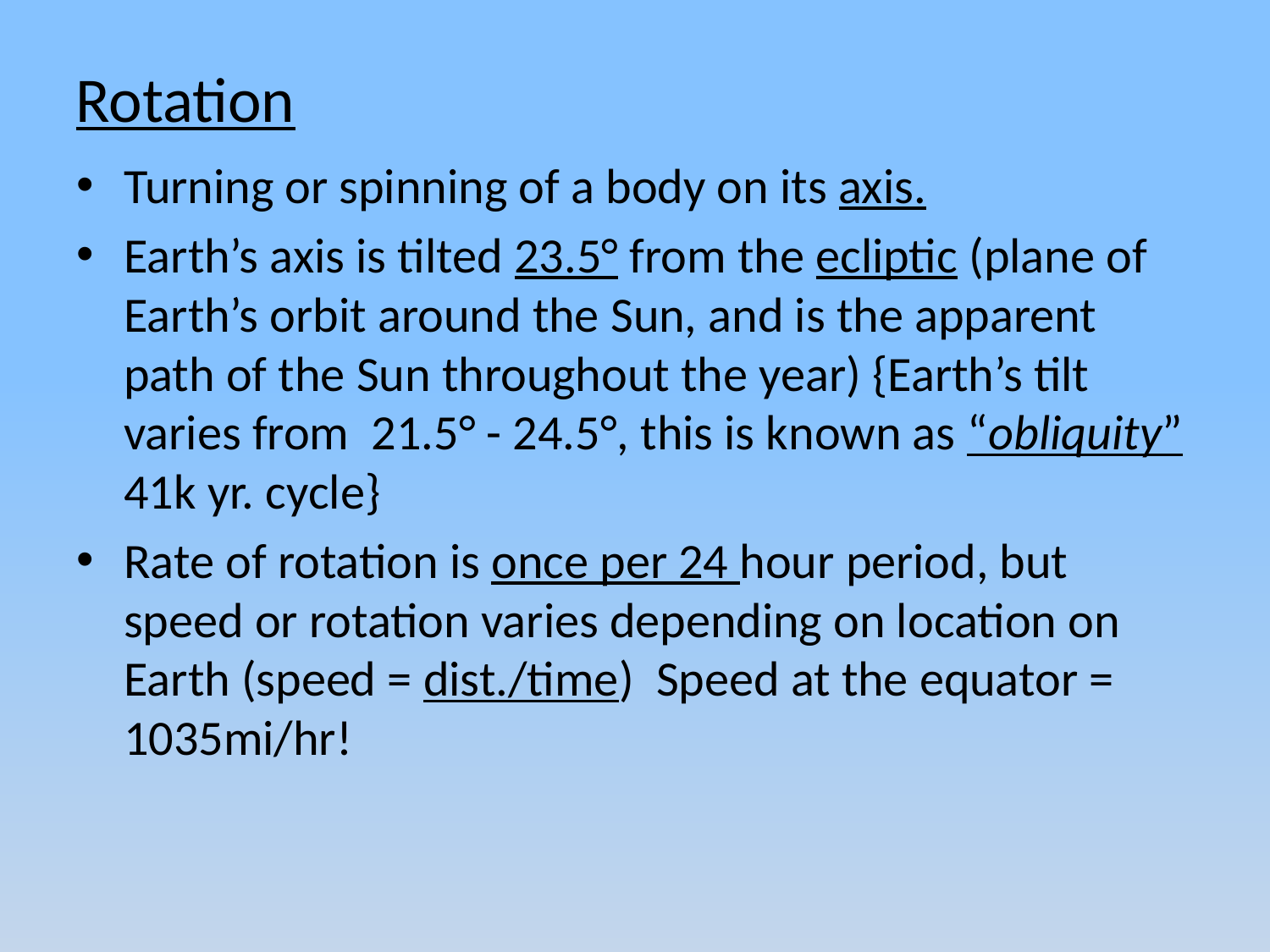

Rotation
Turning or spinning of a body on its axis.
Earth’s axis is tilted 23.5° from the ecliptic (plane of Earth’s orbit around the Sun, and is the apparent path of the Sun throughout the year) {Earth’s tilt varies from  21.5° - 24.5°, this is known as “obliquity” 41k yr. cycle}
Rate of rotation is once per 24 hour period, but speed or rotation varies depending on location on Earth (speed = dist./time)  Speed at the equator = 1035mi/hr!